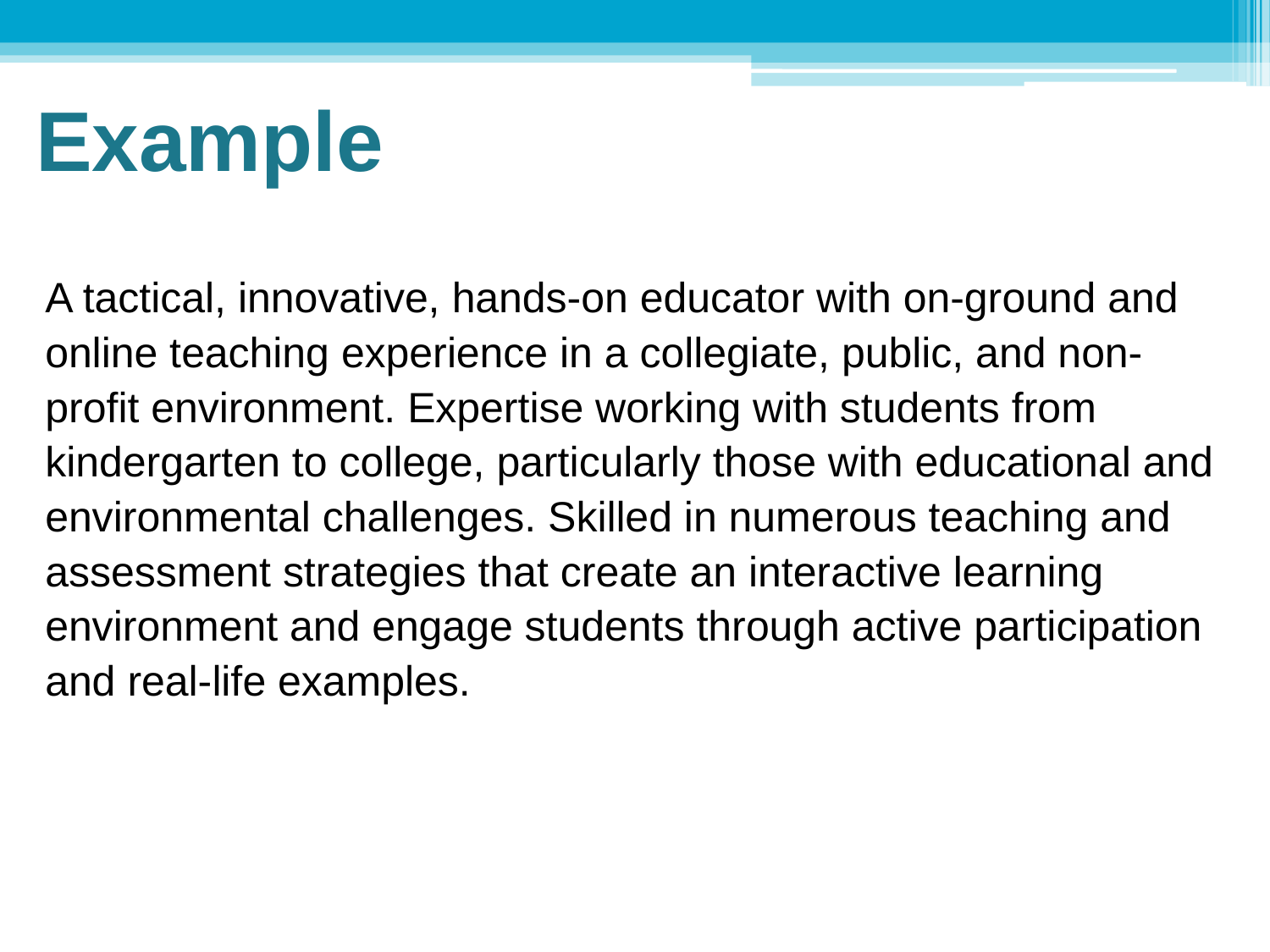

# Example
A tactical, innovative, hands-on educator with on-ground and
online teaching experience in a collegiate, public, and non-
profit environment. Expertise working with students from
kindergarten to college, particularly those with educational and
environmental challenges. Skilled in numerous teaching and
assessment strategies that create an interactive learning
environment and engage students through active participation
and real-life examples.